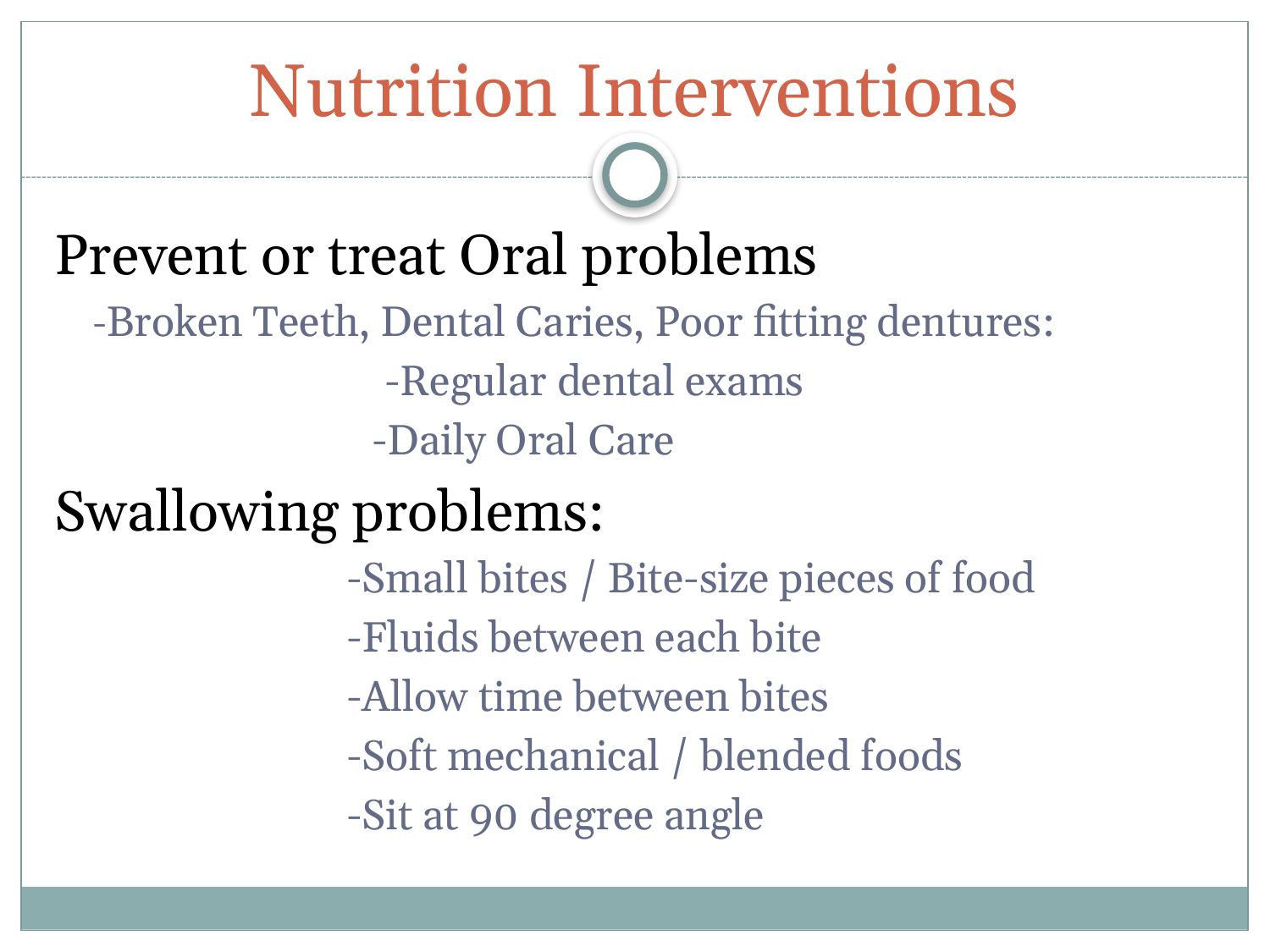

# Nutrition Interventions
Prevent or treat Oral problems
-Broken Teeth, Dental Caries, Poor fitting dentures:
			-Regular dental exams
		-Daily Oral Care
Swallowing problems:
			-Small bites / Bite-size pieces of food
			-Fluids between each bite
			-Allow time between bites
			-Soft mechanical / blended foods
			-Sit at 90 degree angle